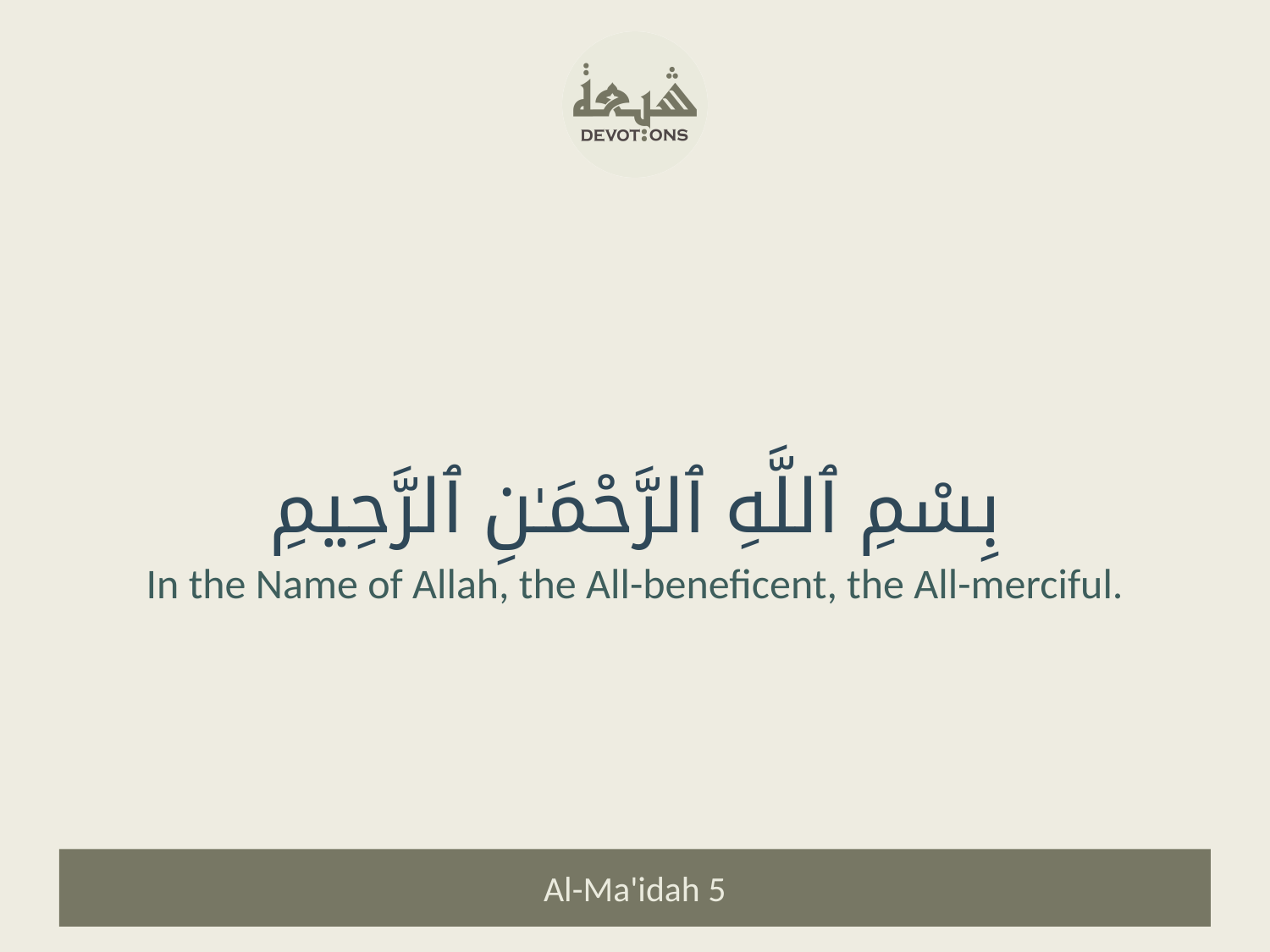

بِسْمِ ٱللَّهِ ٱلرَّحْمَـٰنِ ٱلرَّحِيمِ
In the Name of Allah, the All-beneficent, the All-merciful.
Al-Ma'idah 5